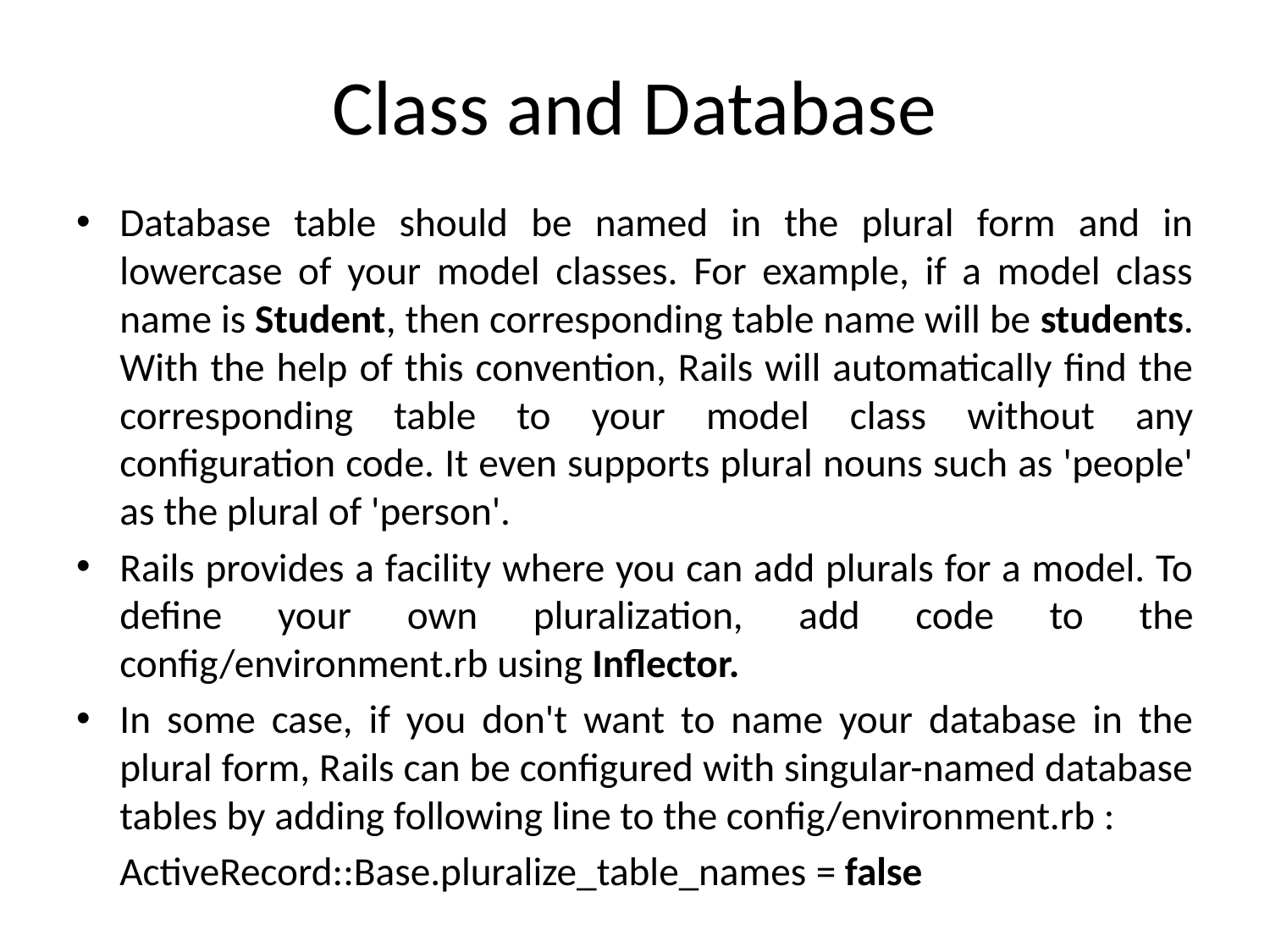

# Class and Database
Database table should be named in the plural form and in lowercase of your model classes. For example, if a model class name is Student, then corresponding table name will be students. With the help of this convention, Rails will automatically find the corresponding table to your model class without any configuration code. It even supports plural nouns such as 'people' as the plural of 'person'.
Rails provides a facility where you can add plurals for a model. To define your own pluralization, add code to the config/environment.rb using Inflector.
In some case, if you don't want to name your database in the plural form, Rails can be configured with singular-named database tables by adding following line to the config/environment.rb :
		ActiveRecord::Base.pluralize_table_names = false